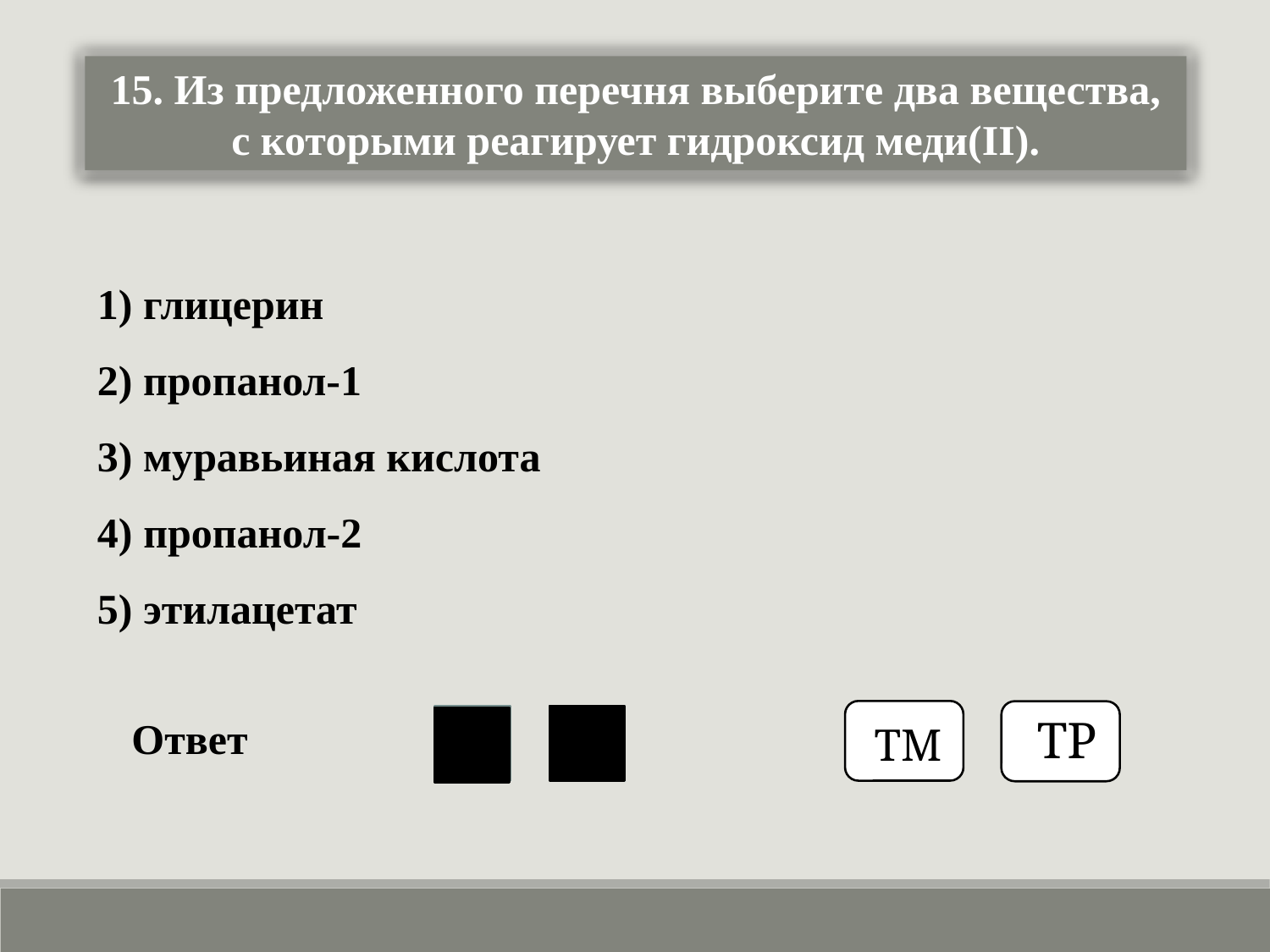

15. Из предложенного перечня выберите два вещества, с которыми реагирует гидроксид меди(II).
1) глицерин
2) пропанол-1
3) муравьиная кислота
4) пропанол-2
5) этилацетат
ТМ
ТР
   Ответ
1

3